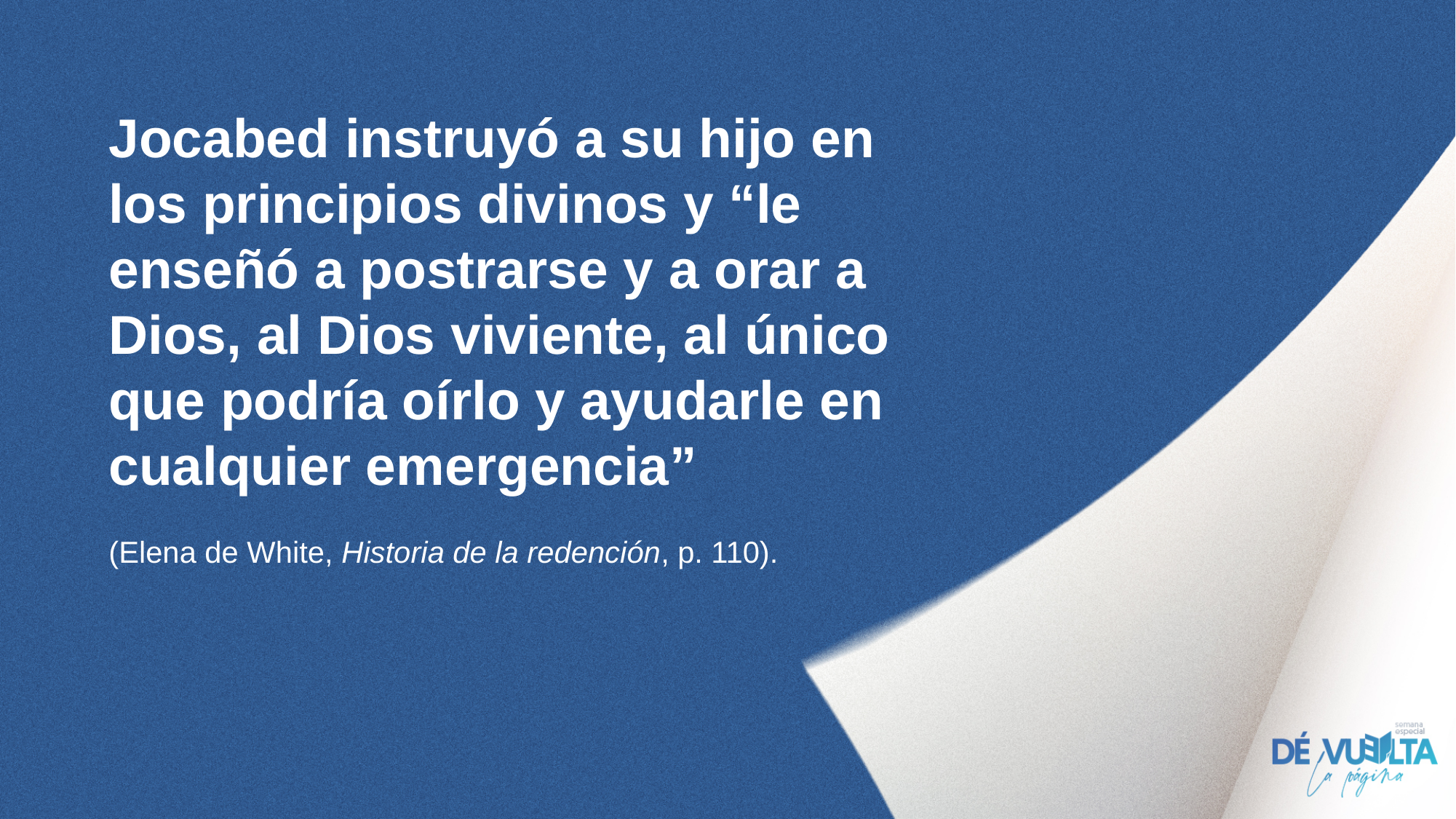

Jocabed instruyó a su hijo en los principios divinos y “le enseñó a postrarse y a orar a Dios, al Dios viviente, al único que podría oírlo y ayudarle en cualquier emergencia”
(Elena de White, Historia de la redención, p. 110).